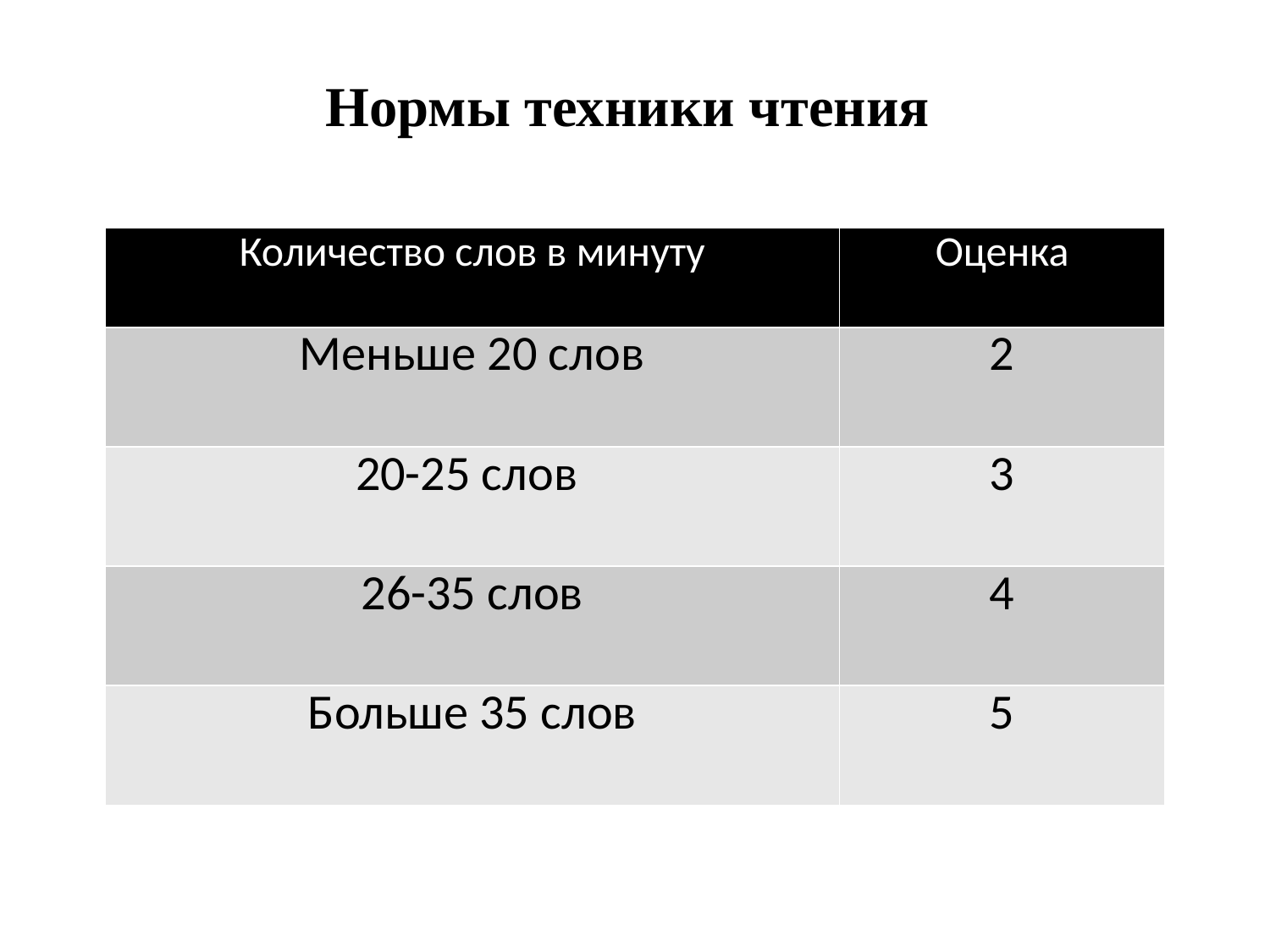

# Нормы техники чтения
| Количество слов в минуту | Оценка |
| --- | --- |
| Меньше 20 слов | 2 |
| 20-25 слов | 3 |
| 26-35 слов | 4 |
| Больше 35 слов | 5 |